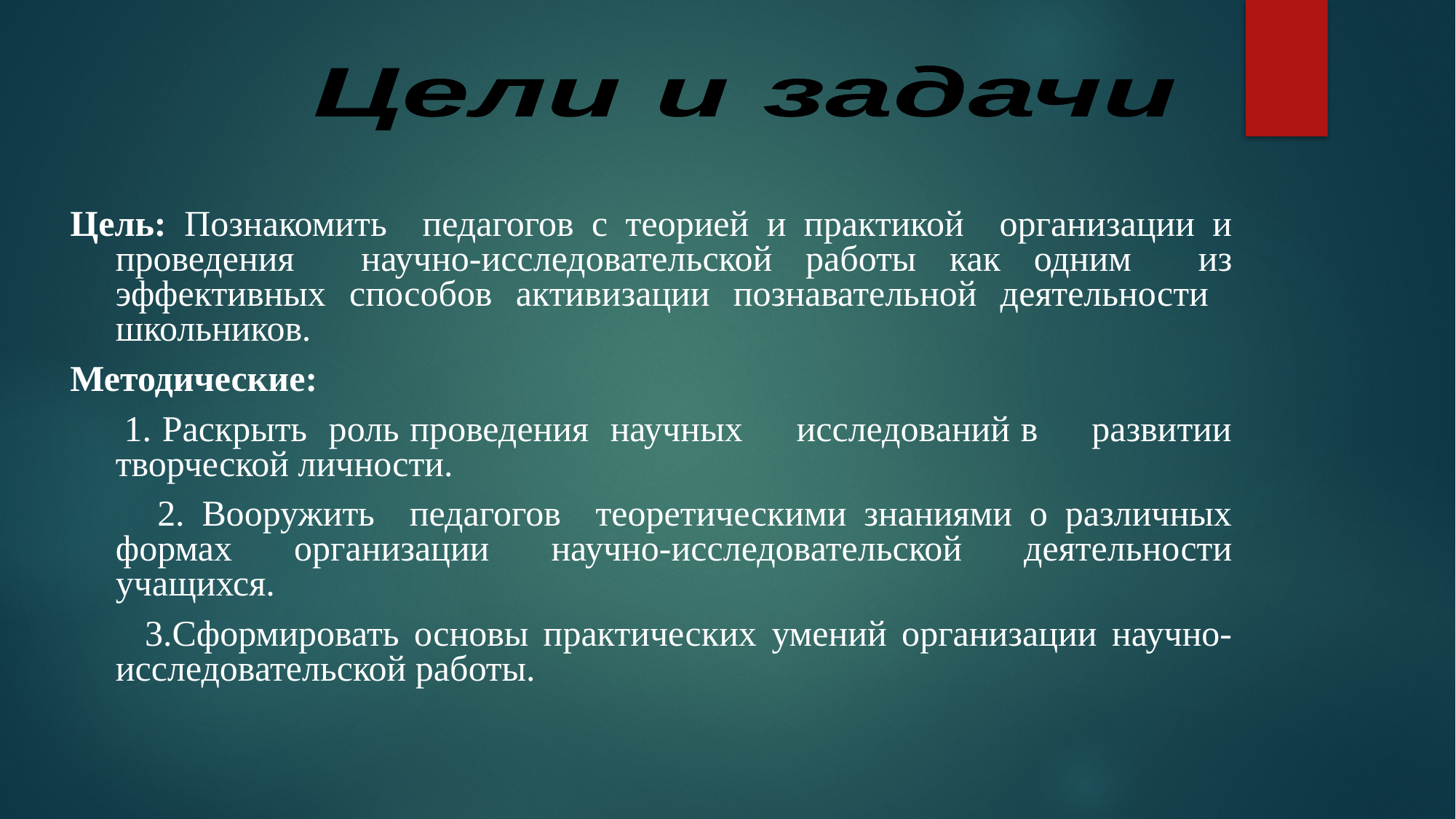

Цели и задачи
Цель: Познакомить  педагогов с теорией и практикой  организации и проведения  научно-исследовательской работы как одним  из эффективных способов активизации познавательной деятельности  школьников.
Методические:
     1. Раскрыть  роль проведения  научных     исследований в     развитии творческой личности.
     2. Вооружить  педагогов  теоретическими знаниями о различных формах организации научно-исследовательской деятельности учащихся.
     3.Сформировать основы практических умений организации научно-исследовательской работы.